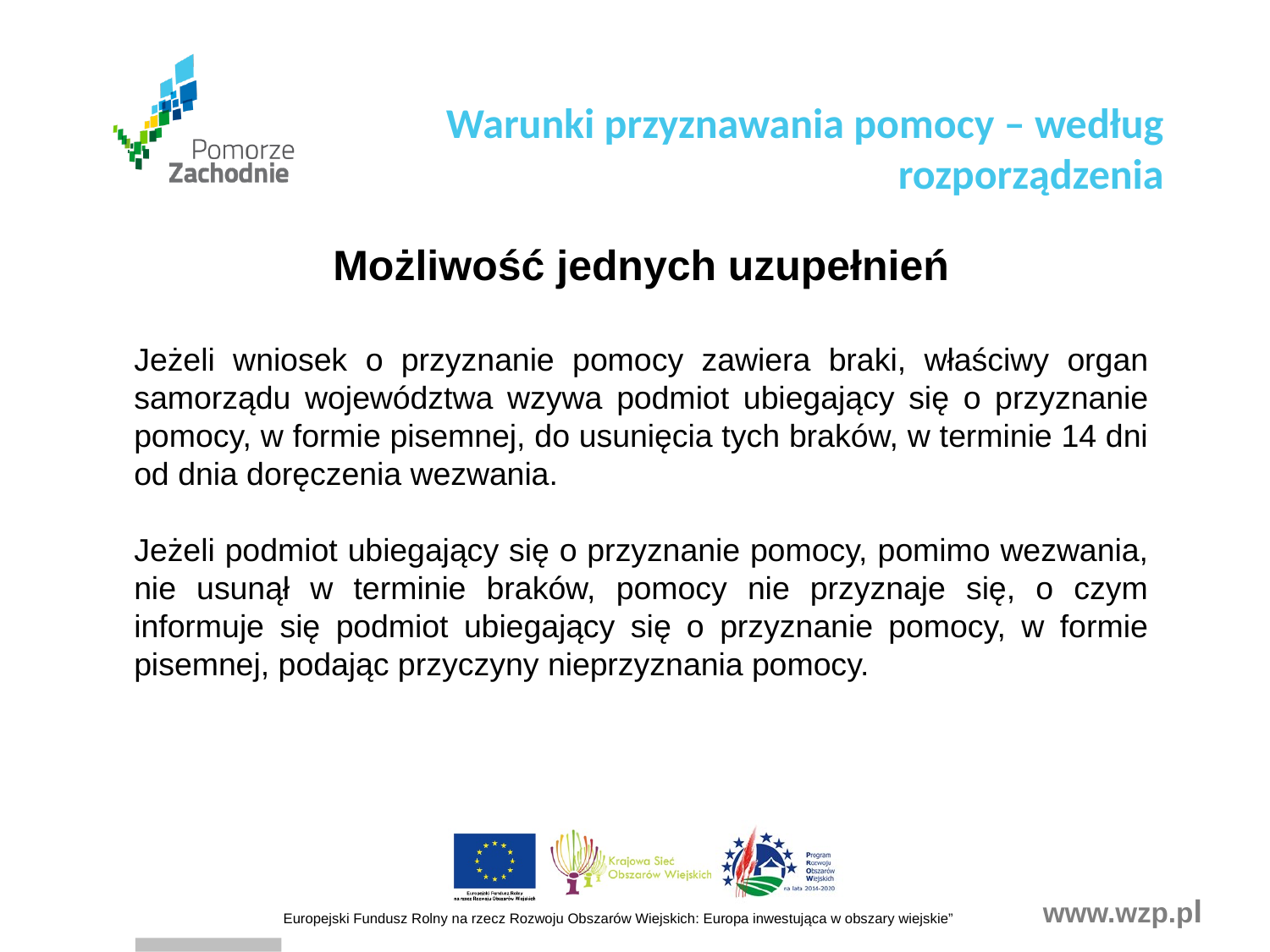

Warunki przyznawania pomocy – według rozporządzenia
Możliwość jednych uzupełnień

Jeżeli wniosek o przyznanie pomocy zawiera braki, właściwy organ samorządu województwa wzywa podmiot ubiegający się o przyznanie pomocy, w formie pisemnej, do usunięcia tych braków, w terminie 14 dni od dnia doręczenia wezwania.

Jeżeli podmiot ubiegający się o przyznanie pomocy, pomimo wezwania, nie usunął w terminie braków, pomocy nie przyznaje się, o czym informuje się podmiot ubiegający się o przyznanie pomocy, w formie pisemnej, podając przyczyny nieprzyznania pomocy.